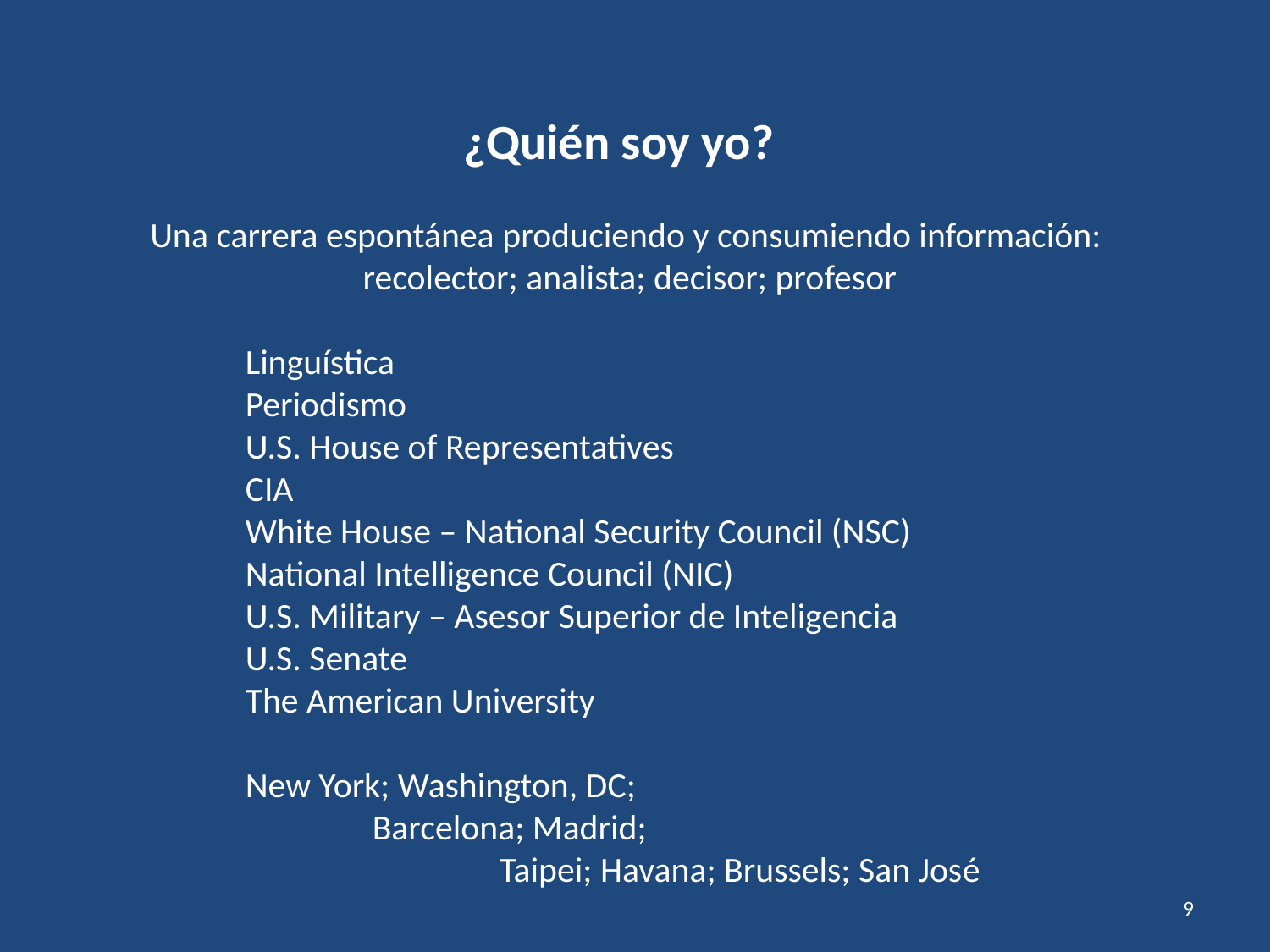

¿Quién soy yo?

Una carrera espontánea produciendo y consumiendo información:
recolector; analista; decisor; profesor

Linguística
Periodismo
U.S. House of Representatives
CIA
White House – National Security Council (NSC)
National Intelligence Council (NIC)
U.S. Military – Asesor Superior de Inteligencia
U.S. Senate
The American University

New York; Washington, DC;
	Barcelona; Madrid;
		Taipei; Havana; Brussels; San José
9